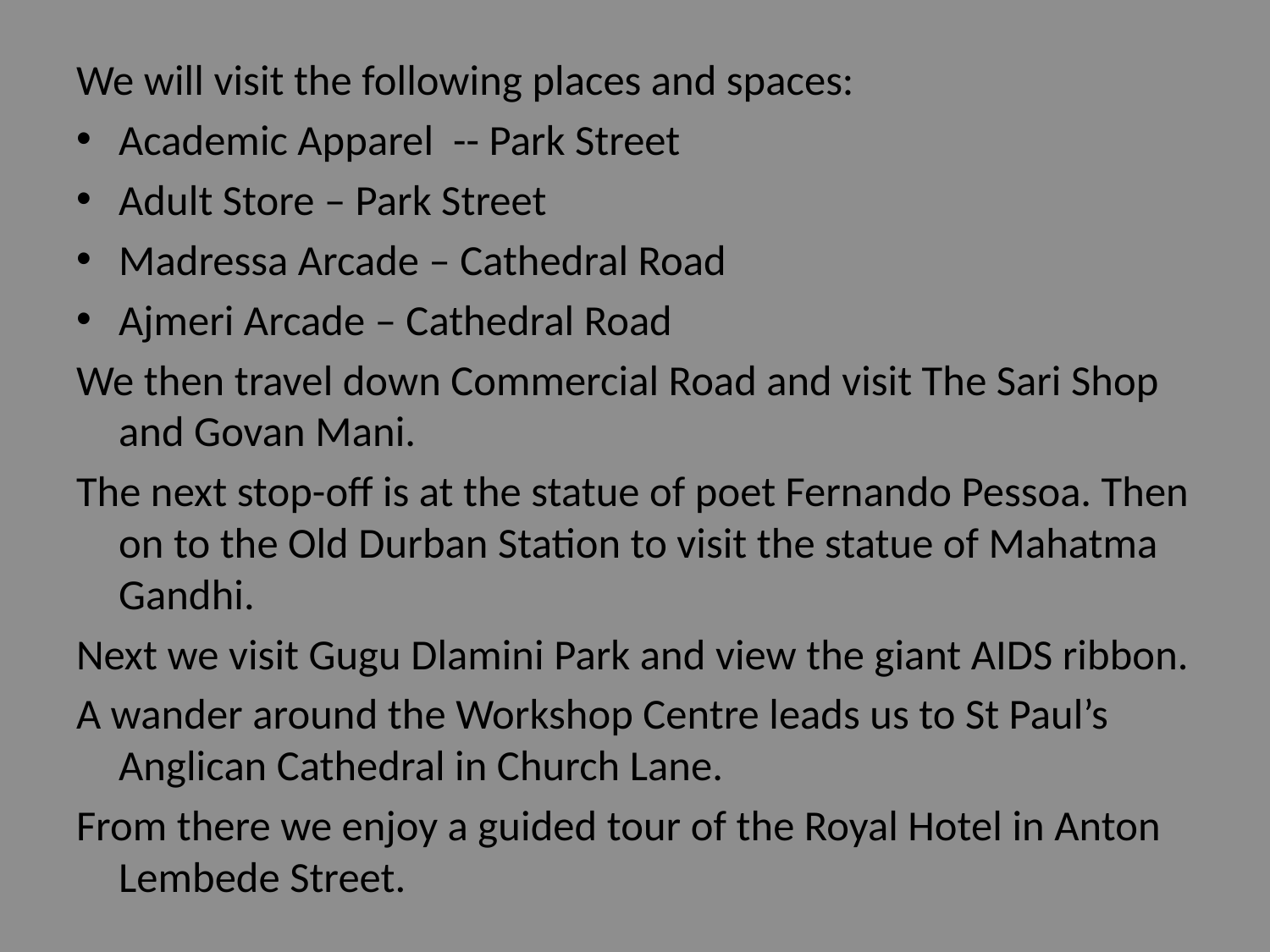

#
We will visit the following places and spaces:
Academic Apparel  -- Park Street
Adult Store – Park Street
Madressa Arcade – Cathedral Road
Ajmeri Arcade – Cathedral Road
We then travel down Commercial Road and visit The Sari Shop and Govan Mani.
The next stop-off is at the statue of poet Fernando Pessoa. Then on to the Old Durban Station to visit the statue of Mahatma Gandhi.
Next we visit Gugu Dlamini Park and view the giant AIDS ribbon.
A wander around the Workshop Centre leads us to St Paul’s Anglican Cathedral in Church Lane.
From there we enjoy a guided tour of the Royal Hotel in Anton Lembede Street.